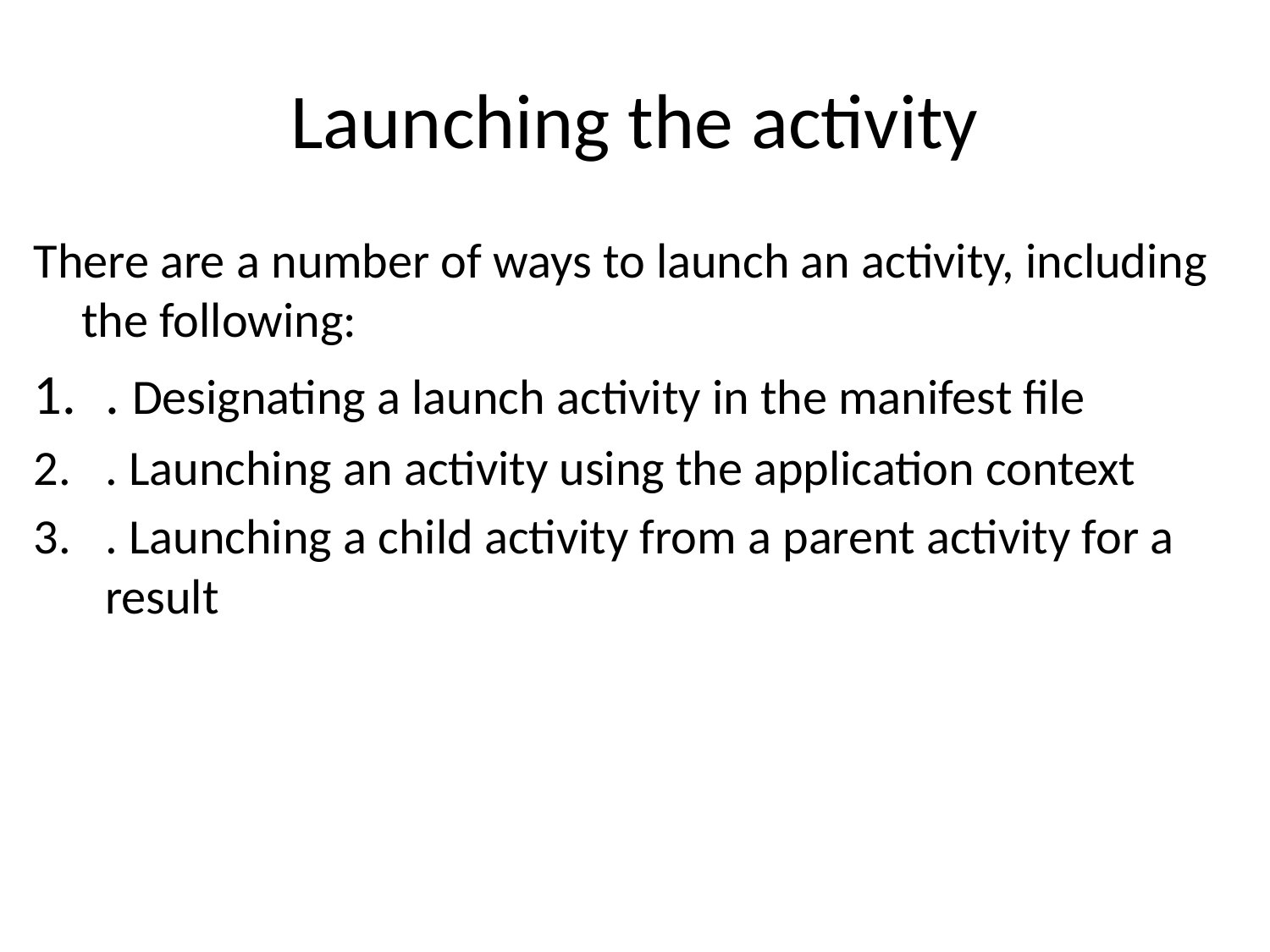

# Launching the activity
There are a number of ways to launch an activity, including the following:
. Designating a launch activity in the manifest file
. Launching an activity using the application context
. Launching a child activity from a parent activity for a result